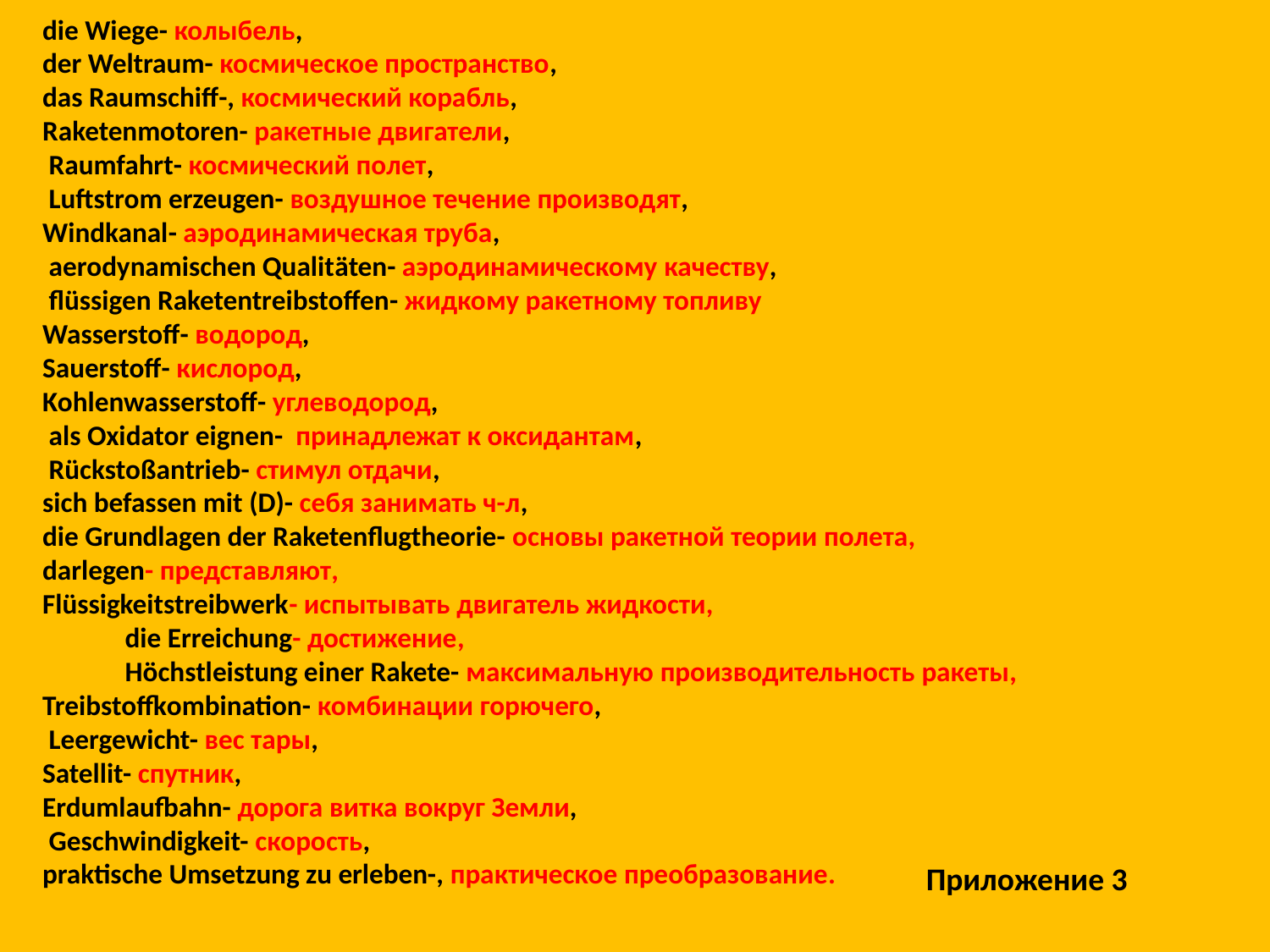

die Wiege- колыбель,
der Weltraum- космическое пространство,
das Raumschiff-, космический корабль,
Raketenmotoren- ракетные двигатели,
 Raumfahrt- космический полет,
 Luftstrom erzeugen- воздушное течение производят,
Windkanal- аэродинамическая труба,
 aerodynamischen Qualitäten- аэродинамическому качеству,
 flüssigen Raketentreibstoffen- жидкому ракетному топливу
Wasserstoff- водород,
Sauerstoff- кислород,
Kohlenwasserstoff- углеводород,
 als Oxidator eignen-  принадлежат к оксидантам,
 Rückstoßantrieb- стимул отдачи,
sich befassen mit (D)- себя занимать ч-л,
die Grundlagen der Raketenflugtheorie- основы ракетной теории полета,
darlegen- представляют,
Flüssigkeitstreibwerk- испытывать двигатель жидкости,
             die Erreichung- достижение,
             Höchstleistung einer Rakete- максимальную производительность ракеты,
Treibstoffkombination- комбинации горючего,
 Leergewicht- вес тары,
Satellit- спутник,
Erdumlaufbahn- дорога витка вокруг Земли,
 Geschwindigkeit- скорость,
praktische Umsetzung zu erleben-, практическое преобразование.
Приложение 3